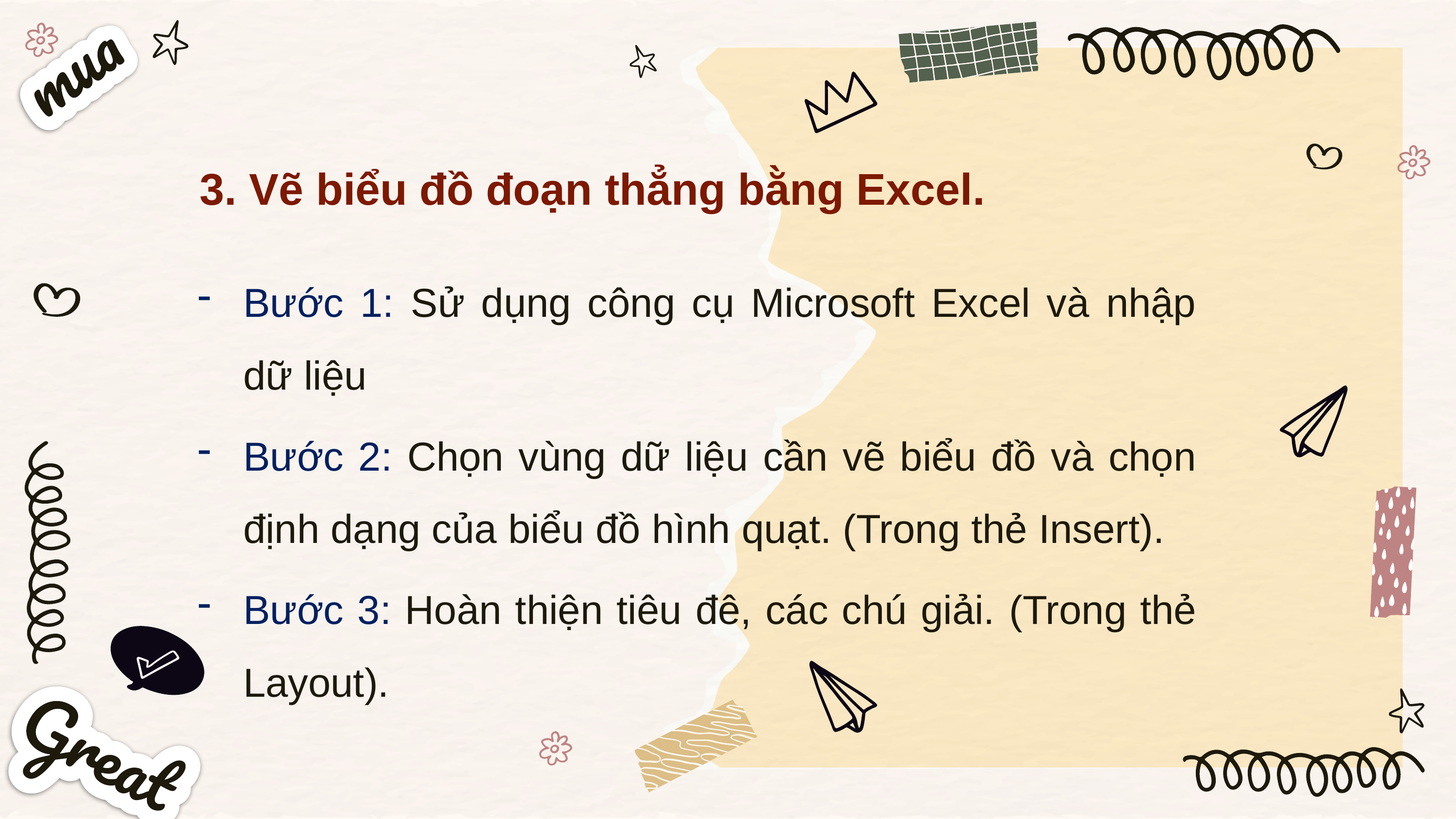

3. Vẽ biểu đồ đoạn thẳng bằng Excel.
Bước 1: Sử dụng công cụ Microsoft Excel và nhập dữ liệu
Bước 2: Chọn vùng dữ liệu cần vẽ biểu đồ và chọn định dạng của biểu đồ hình quạt. (Trong thẻ Insert).
Bước 3: Hoàn thiện tiêu đê, các chú giải. (Trong thẻ Layout).